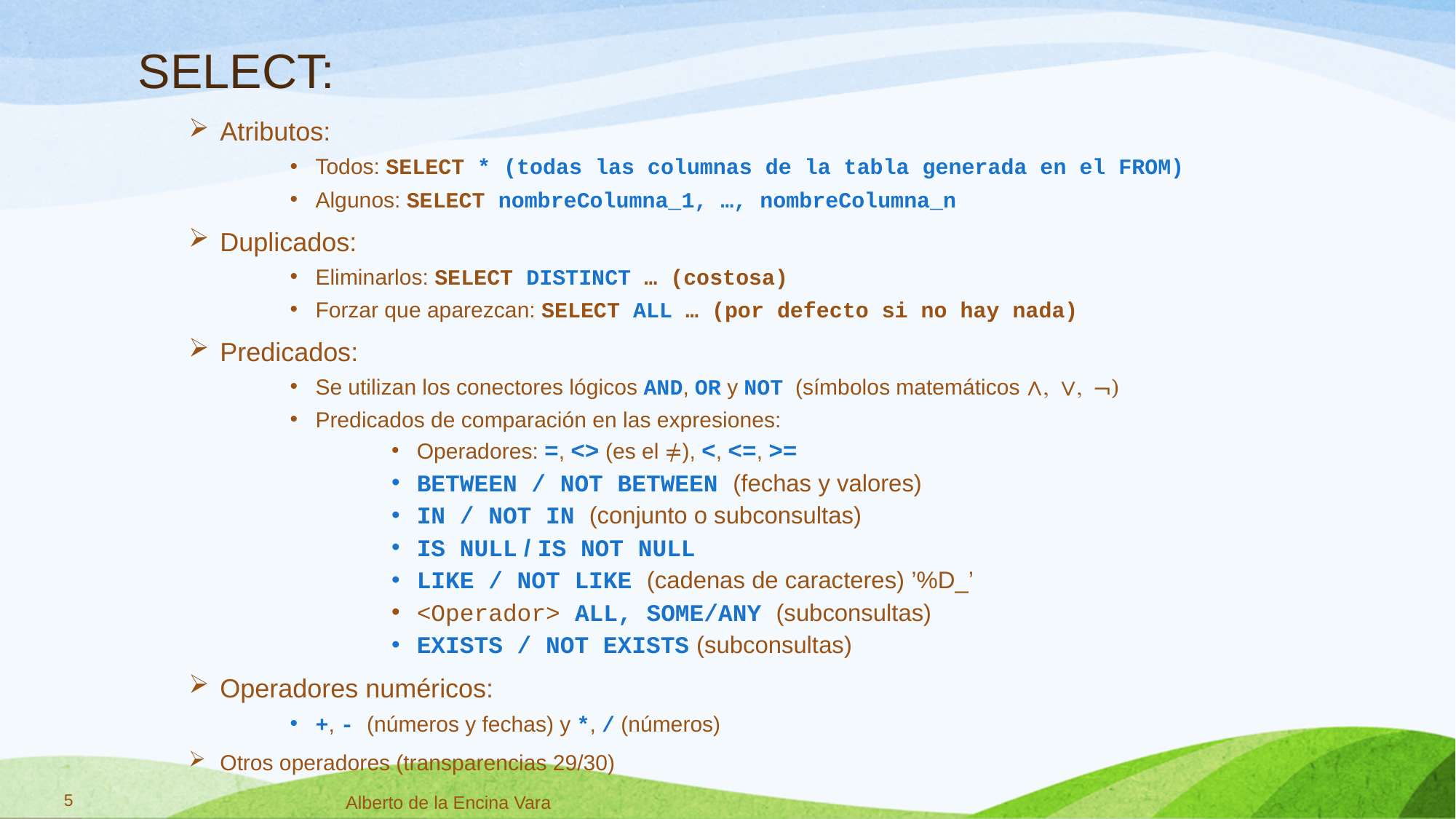

# SELECT:
Atributos:
Todos: SELECT * (todas las columnas de la tabla generada en el FROM)
Algunos: SELECT nombreColumna_1, …, nombreColumna_n
Duplicados:
Eliminarlos: SELECT DISTINCT … (costosa)
Forzar que aparezcan: SELECT ALL … (por defecto si no hay nada)
Predicados:
Se utilizan los conectores lógicos AND, OR y NOT  (símbolos matemáticos ∧, ∨, ¬)
Predicados de comparación en las expresiones:
Operadores: =, <> (es el ≠), <, <=, >=
BETWEEN / NOT BETWEEN (fechas y valores)
IN / NOT IN (conjunto o subconsultas)
IS NULL / IS NOT NULL
LIKE / NOT LIKE (cadenas de caracteres) ’%D_’
<Operador> ALL, SOME/ANY (subconsultas)
EXISTS / NOT EXISTS (subconsultas)
Operadores numéricos:
+, - (números y fechas) y *, / (números)
Otros operadores (transparencias 29/30)
5
Alberto de la Encina Vara